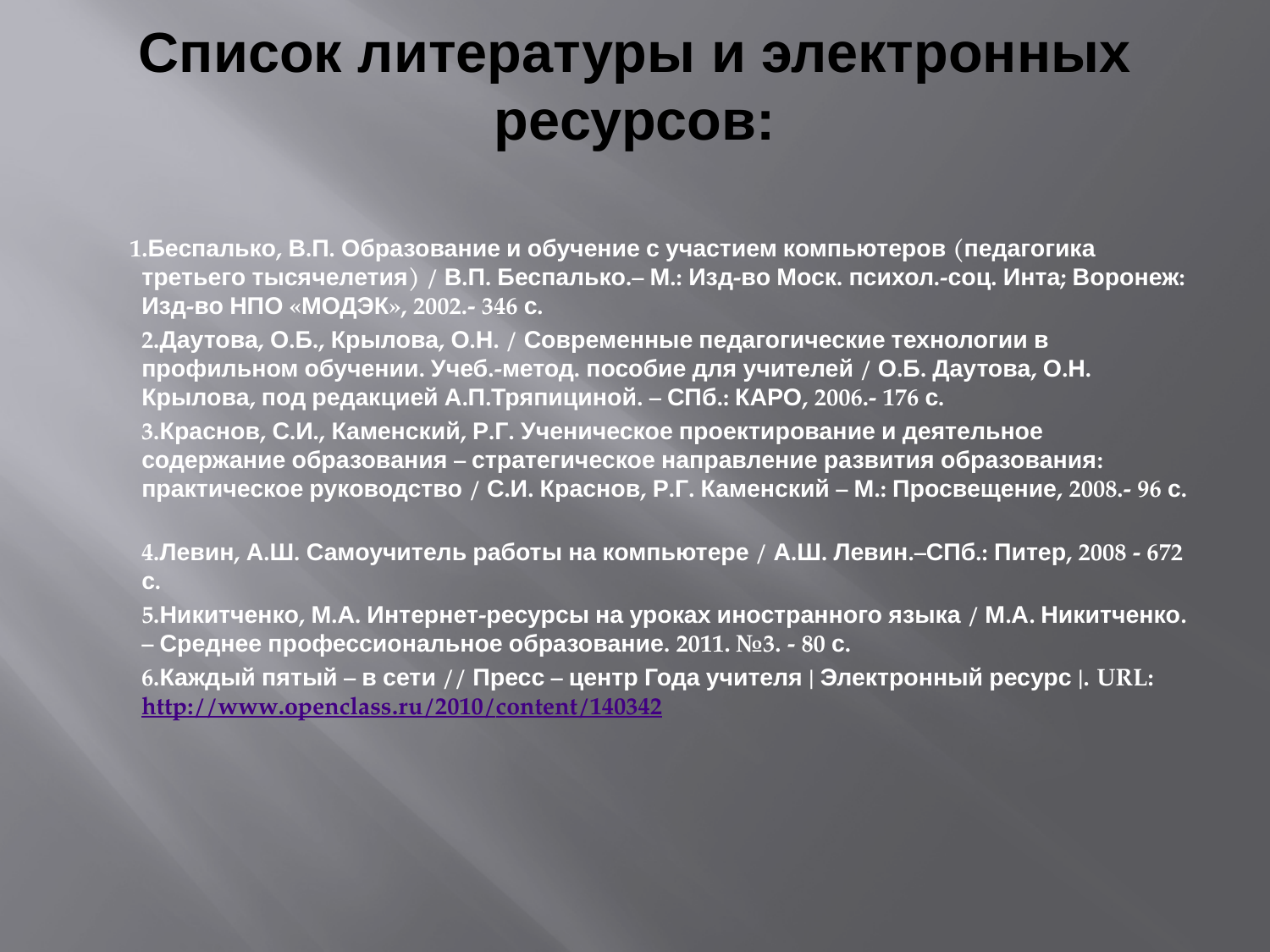

# Список литературы и электронных ресурсов:
        1.Беспалько, В.П. Образование и обучение с участием компьютеров (педагогика третьего тысячелетия) / В.П. Беспалько.– М.: Изд-во Моск. психол.-соц. Инта; Воронеж: Изд-во НПО «МОДЭК», 2002.- 346 с.
        2.Даутова, О.Б., Крылова, О.Н. / Современные педагогические технологии в профильном обучении. Учеб.-метод. пособие для учителей / О.Б. Даутова, О.Н. Крылова, под редакцией А.П.Тряпициной. – СПб.: КАРО, 2006.- 176 с.
        3.Краснов, С.И., Каменский, Р.Г. Ученическое проектирование и деятельное содержание образования – стратегическое направление развития образования: практическое руководство / С.И. Краснов, Р.Г. Каменский – М.: Просвещение, 2008.- 96 с.
        4.Левин, А.Ш. Самоучитель работы на компьютере / А.Ш. Левин.–СПб.: Питер, 2008 - 672 с.
        5.Никитченко, М.А. Интернет-ресурсы на уроках иностранного языка / М.А. Никитченко. – Среднее профессиональное образование. 2011. №3. - 80 с.
        6.Каждый пятый – в сети // Пресс – центр Года учителя | Электронный ресурс |. URL: http://www.openclass.ru/2010/content/140342